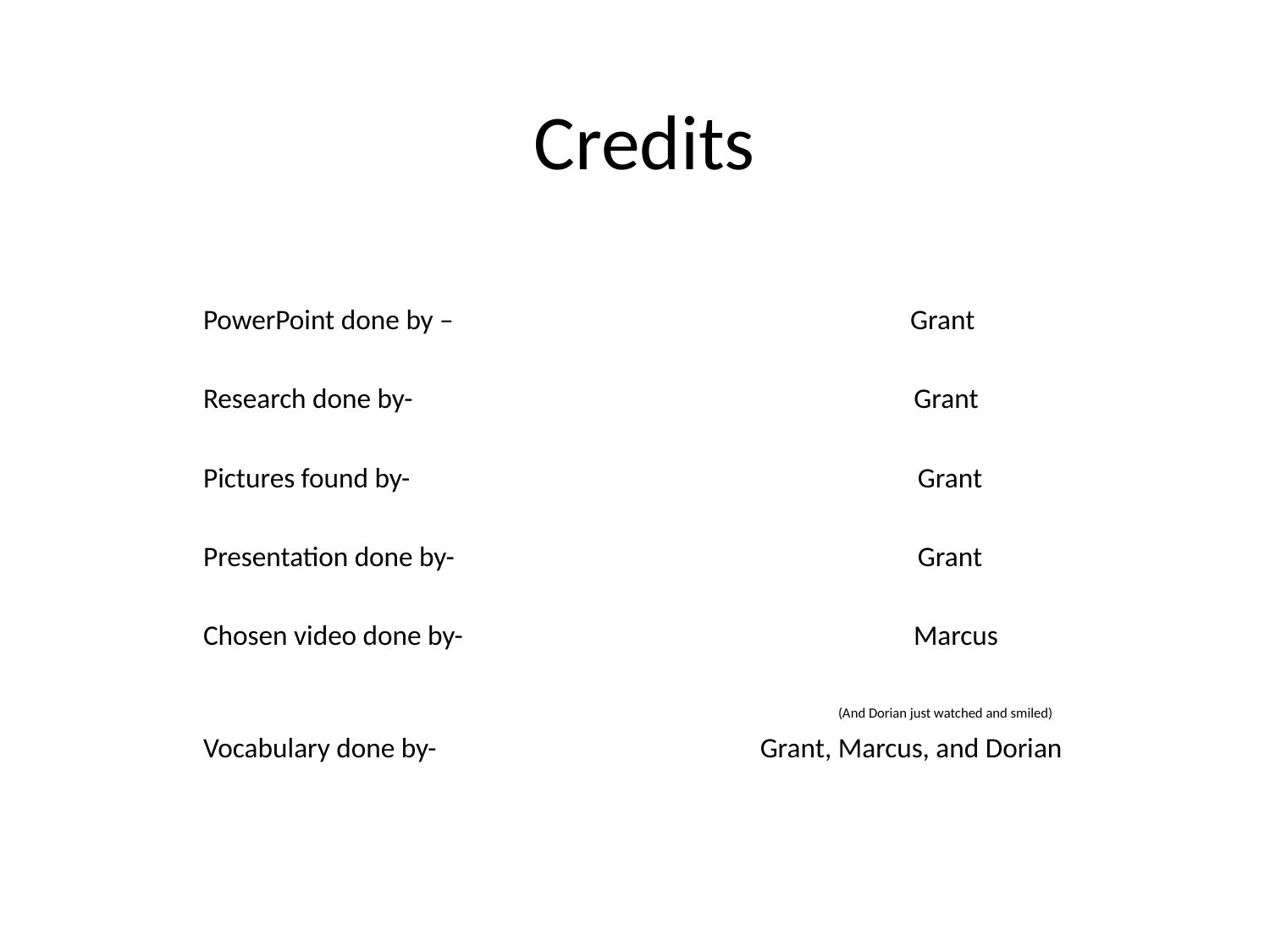

# Credits

PowerPoint done by –                                                                        Grant

Research done by-                                                                               Grant

Pictures found by-                                                                                Grant

Presentation done by-                                                                         Grant

Chosen video done by-                                                                       Marcus
                                                                                                    (And Dorian just watched and smiled)
Vocabulary done by-                                                   Grant, Marcus, and Dorian